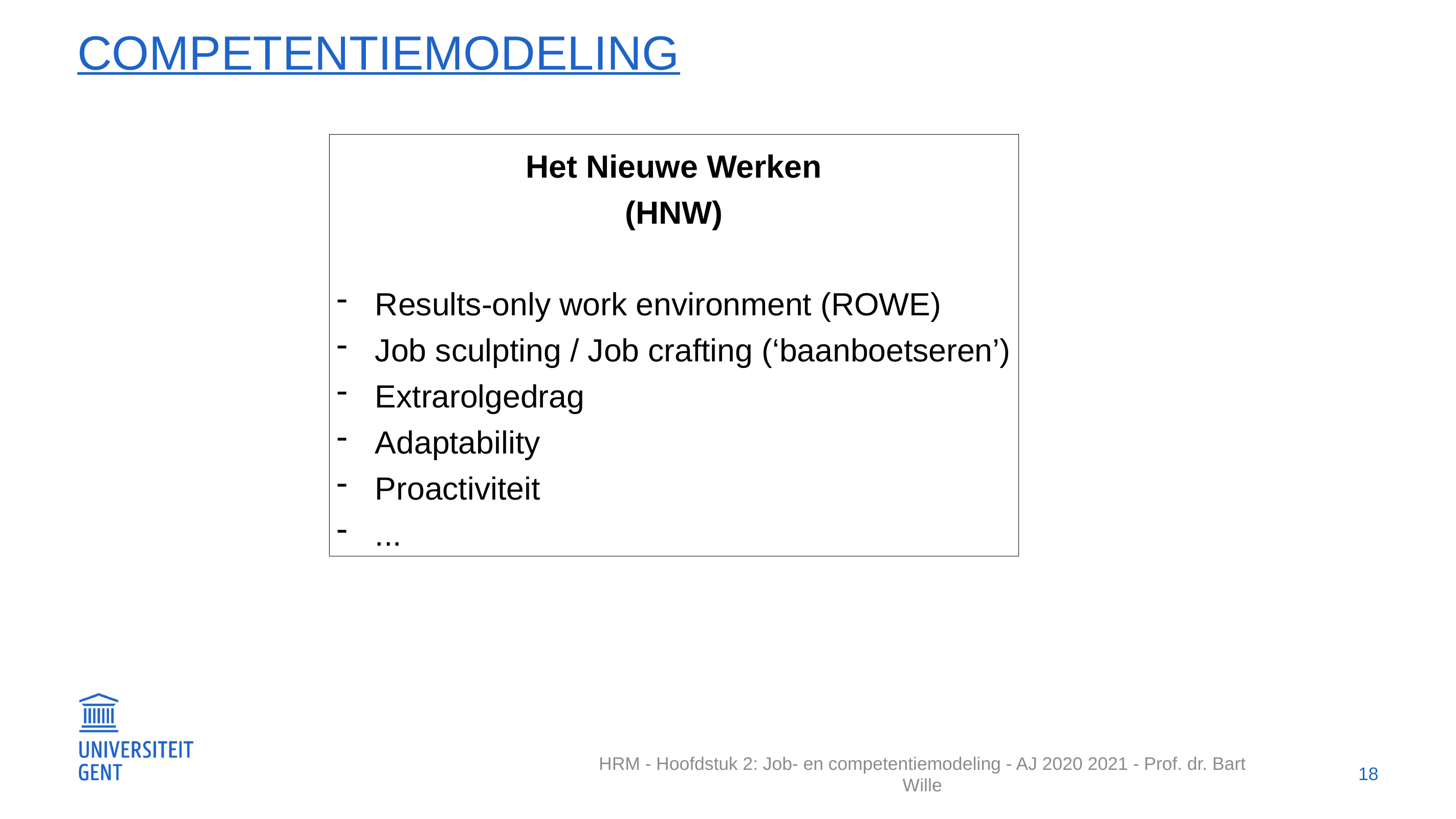

# competentiemodeling

Het Nieuwe Werken
(HNW)

Results-only work environment (ROWE)
Job sculpting / Job crafting (‘baanboetseren’)
Extrarolgedrag
Adaptability
Proactiviteit
...
18
HRM - Hoofdstuk 2: Job- en competentiemodeling - AJ 2020 2021 - Prof. dr. Bart Wille